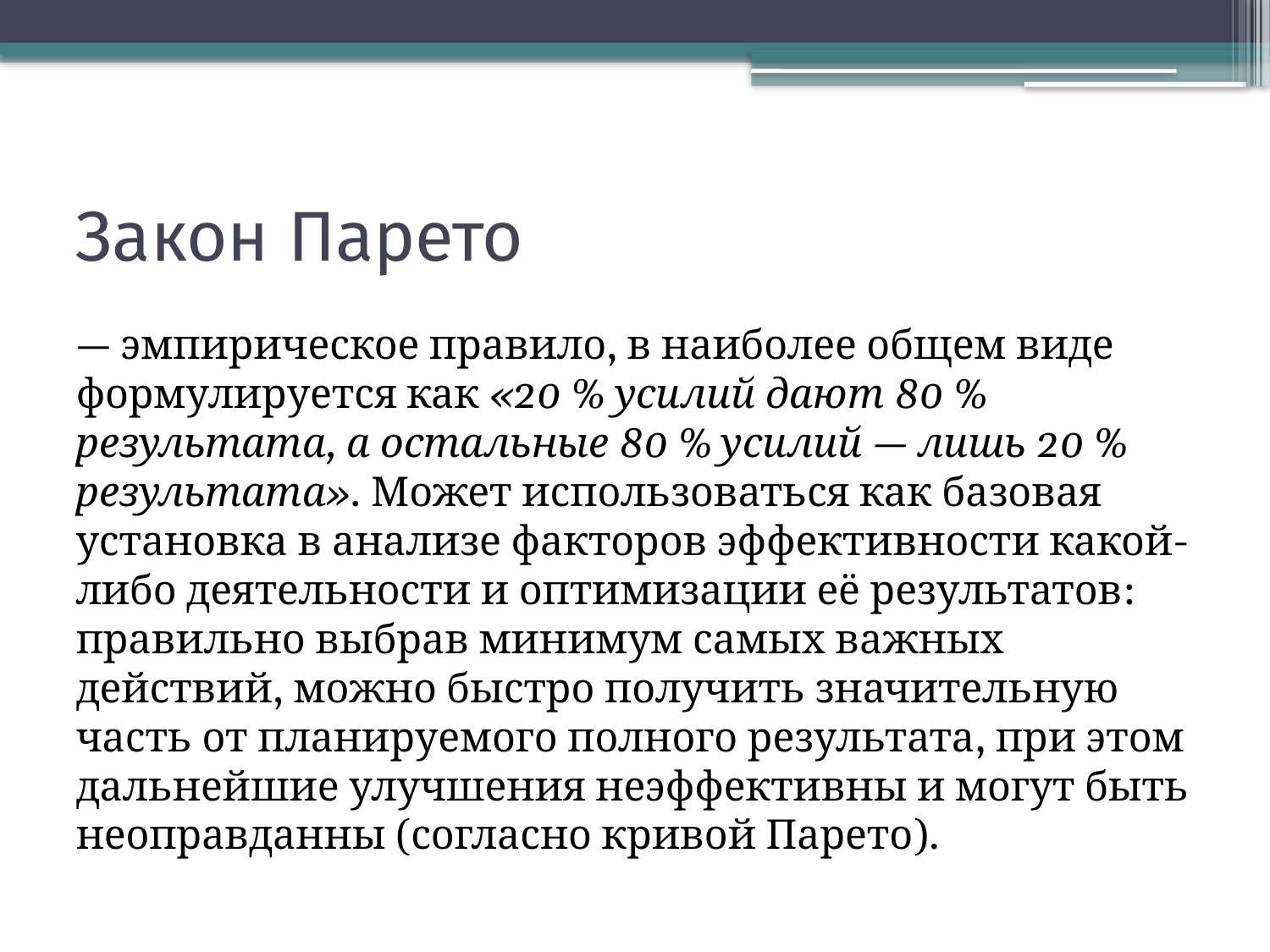

# Закон Парето
— эмпирическое правило, в наиболее общем виде формулируется как «20 % усилий дают 80 % результата, а остальные 80 % усилий — лишь 20 % результата». Может использоваться как базовая установка в анализе факторов эффективности какой-либо деятельности и оптимизации её результатов: правильно выбрав минимум самых важных действий, можно быстро получить значительную часть от планируемого полного результата, при этом дальнейшие улучшения неэффективны и могут быть неоправданны (согласно кривой Парето).